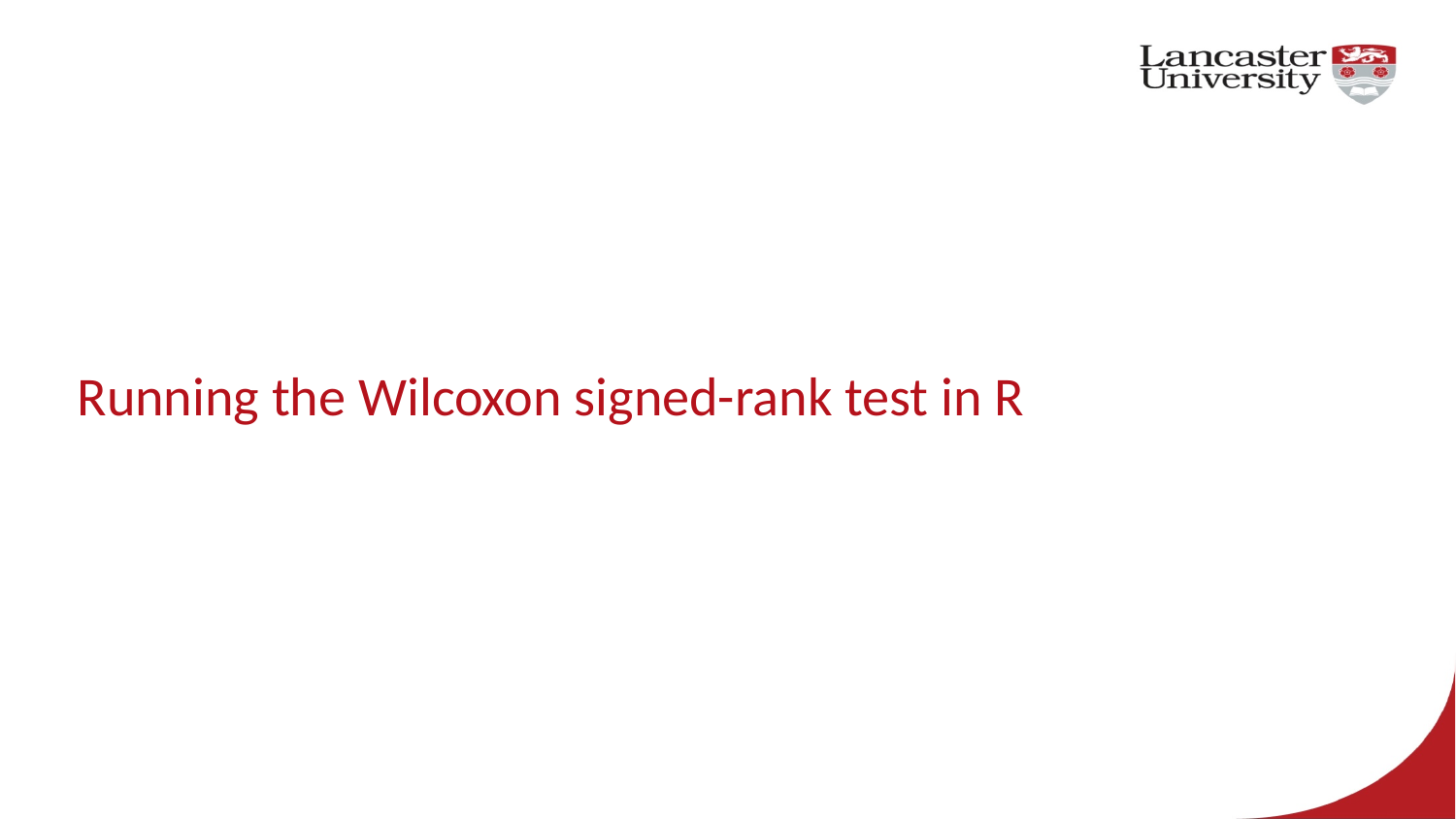

# Running the Wilcoxon signed-rank test in R